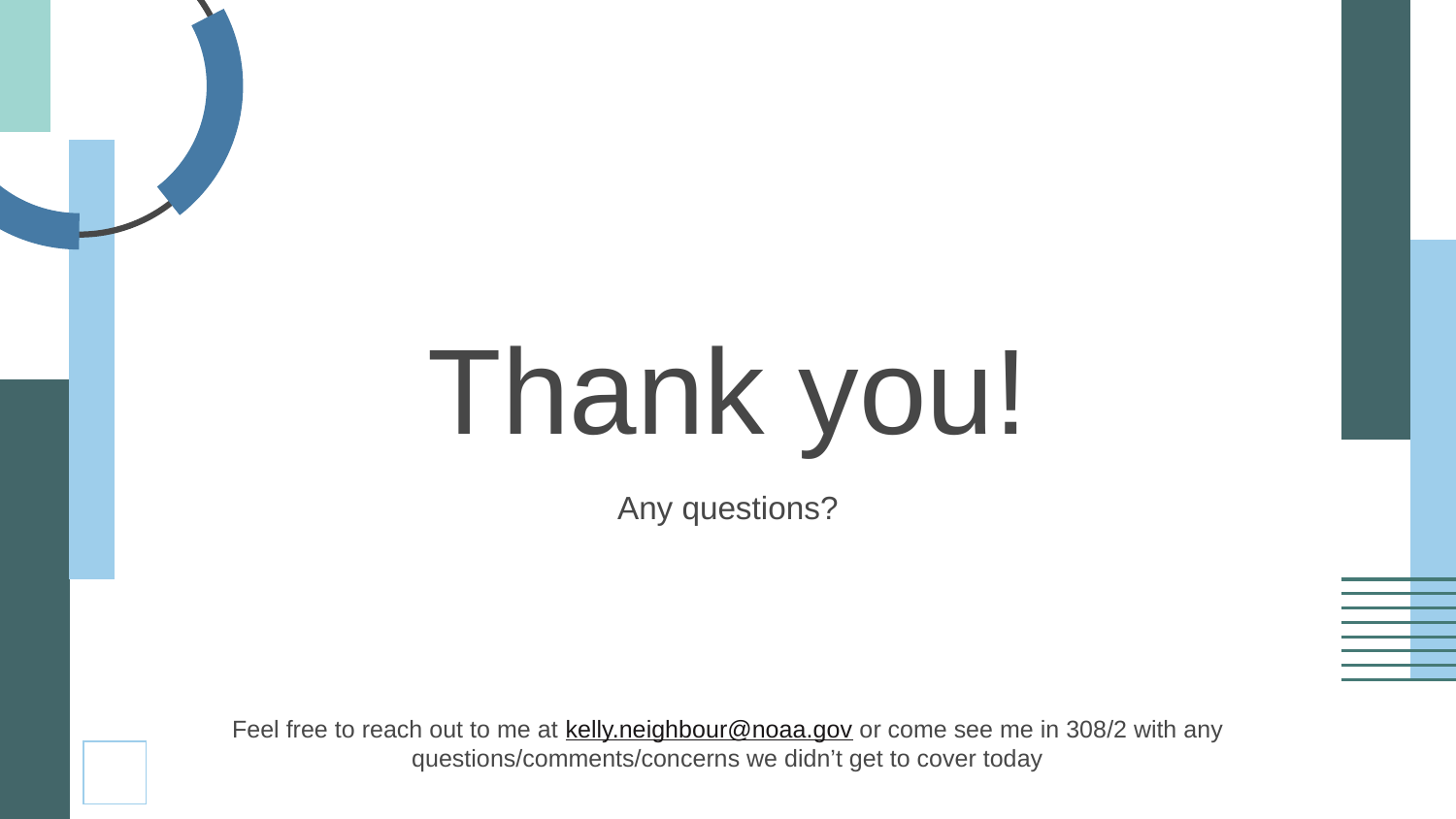

# Thank you!
Any questions?
Feel free to reach out to me at kelly.neighbour@noaa.gov or come see me in 308/2 with any questions/comments/concerns we didn’t get to cover today